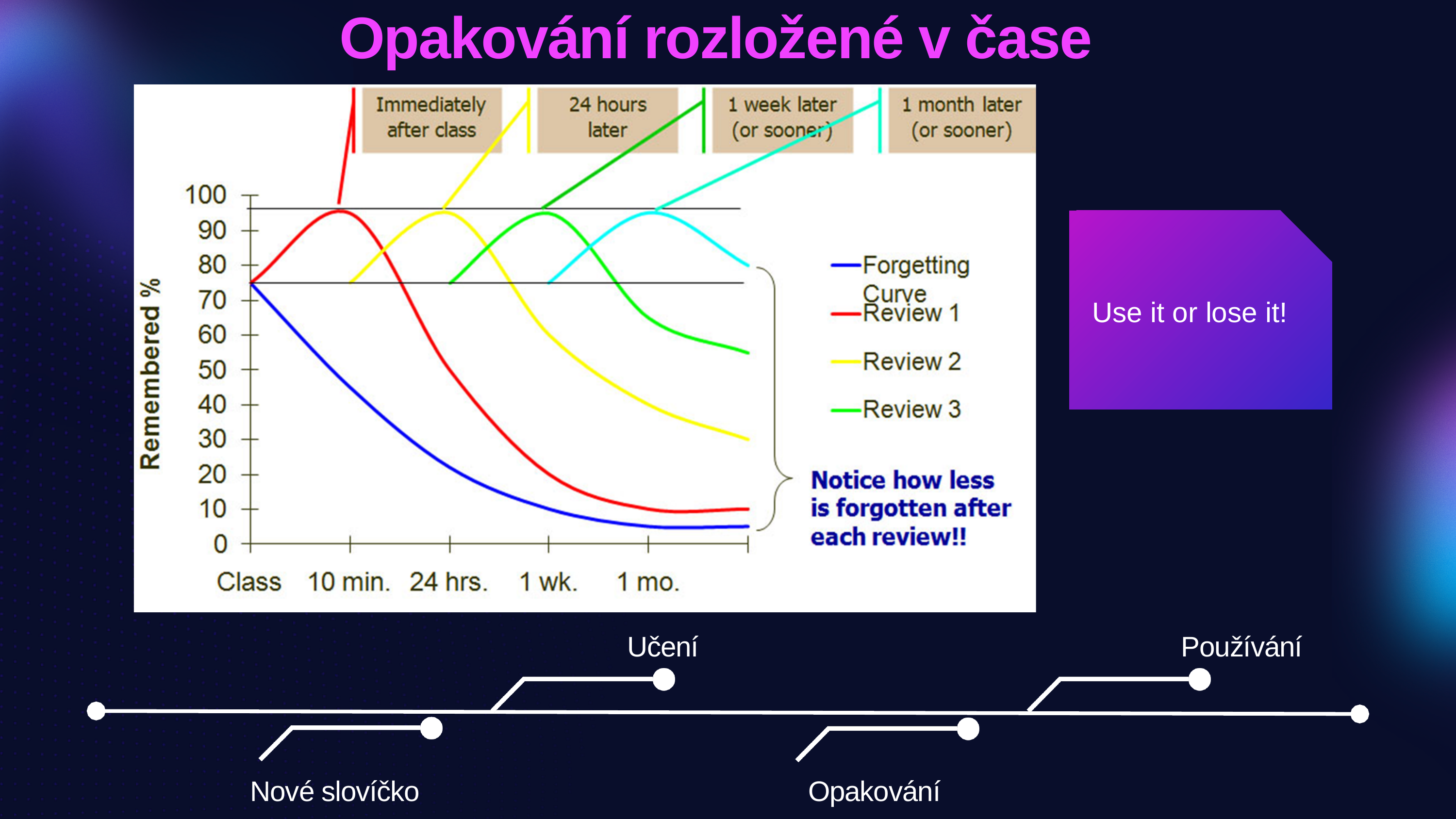

Opakování rozložené v čase

Use it or lose it!
Učení
Používání

Nové slovíčko
Opakování